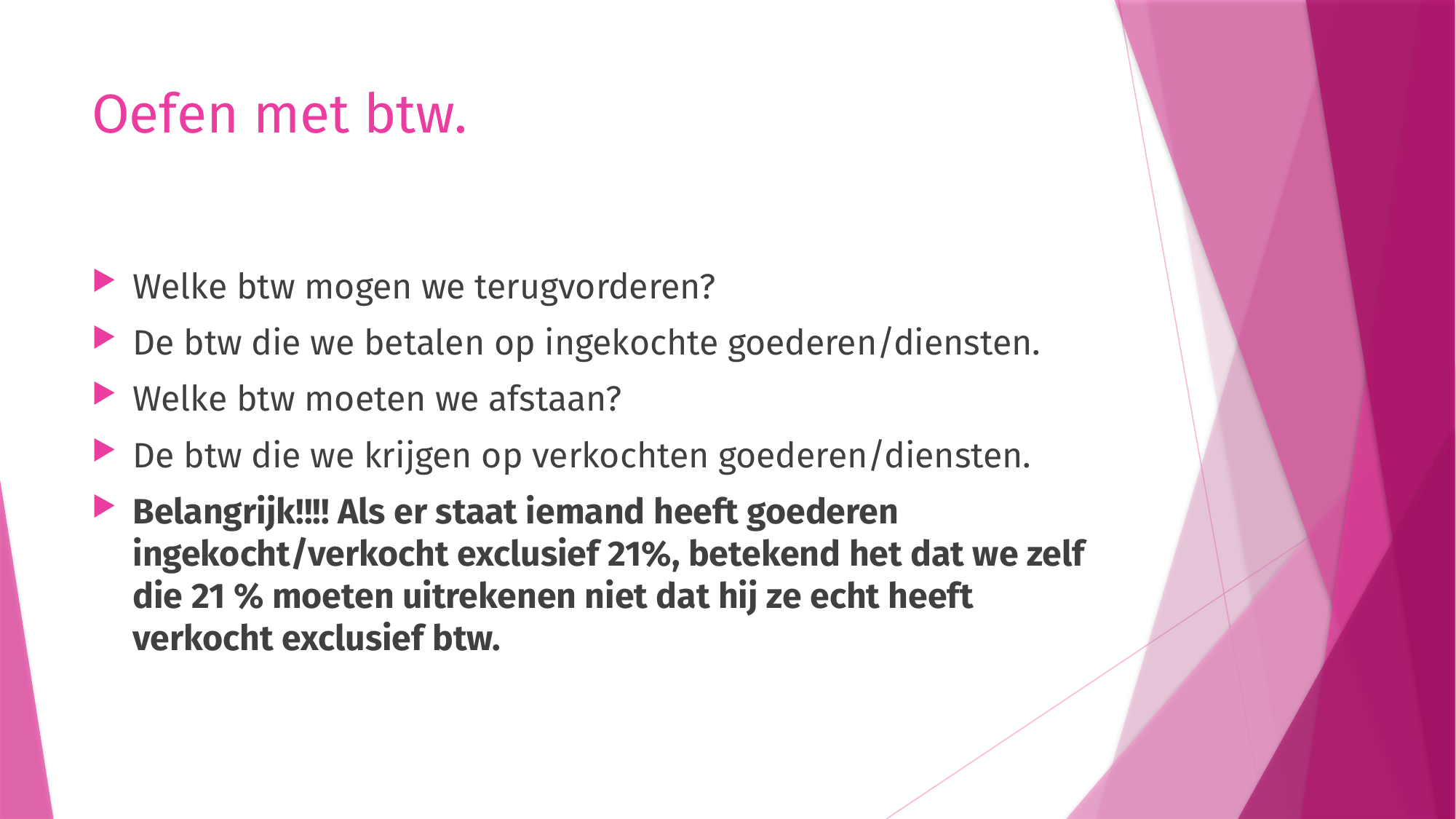

# Oefen met btw.
Welke btw mogen we terugvorderen?
De btw die we betalen op ingekochte goederen/diensten.
Welke btw moeten we afstaan?
De btw die we krijgen op verkochten goederen/diensten.
Belangrijk!!!! Als er staat iemand heeft goederen ingekocht/verkocht exclusief 21%, betekend het dat we zelf die 21 % moeten uitrekenen niet dat hij ze echt heeft verkocht exclusief btw.